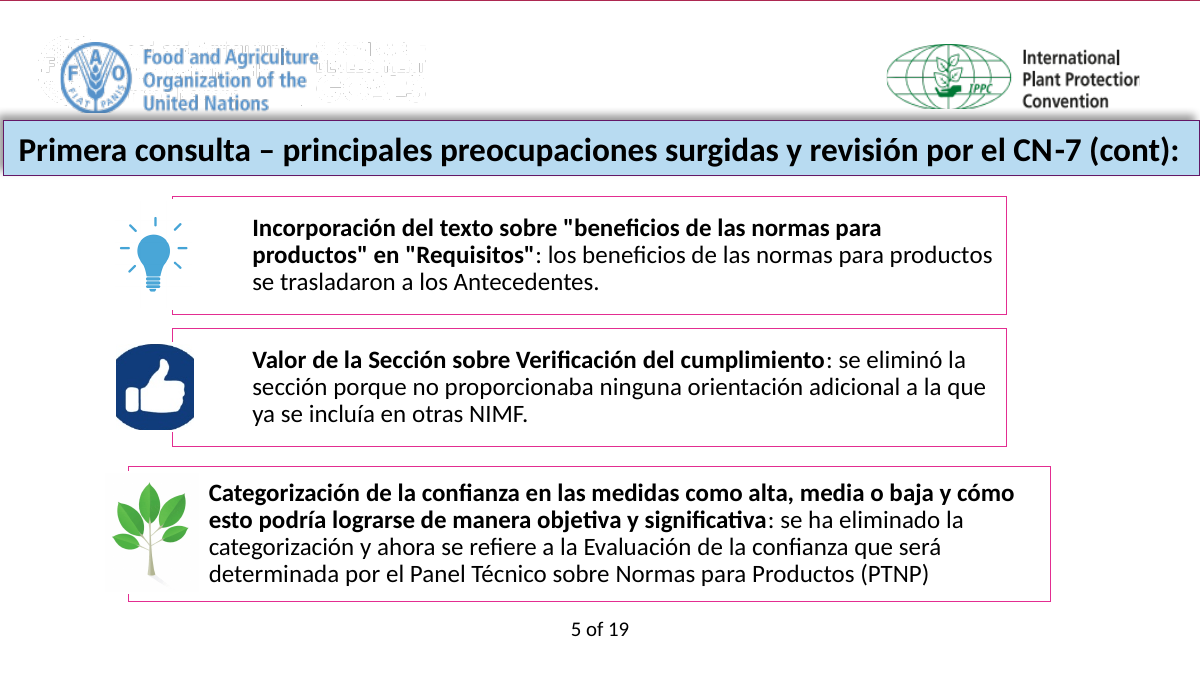

Primera consulta – principales preocupaciones surgidas y revisión por el CN-7 (cont):
Incorporación del texto sobre "beneficios de las normas para productos" en "Requisitos": los beneficios de las normas para productos se trasladaron a los Antecedentes.
Valor de la Sección sobre Verificación del cumplimiento: se eliminó la sección porque no proporcionaba ninguna orientación adicional a la que ya se incluía en otras NIMF.
Categorización de la confianza en las medidas como alta, media o baja y cómo esto podría lograrse de manera objetiva y significativa: se ha eliminado la categorización y ahora se refiere a la Evaluación de la confianza que será determinada por el Panel Técnico sobre Normas para Productos (PTNP)
5 of 19